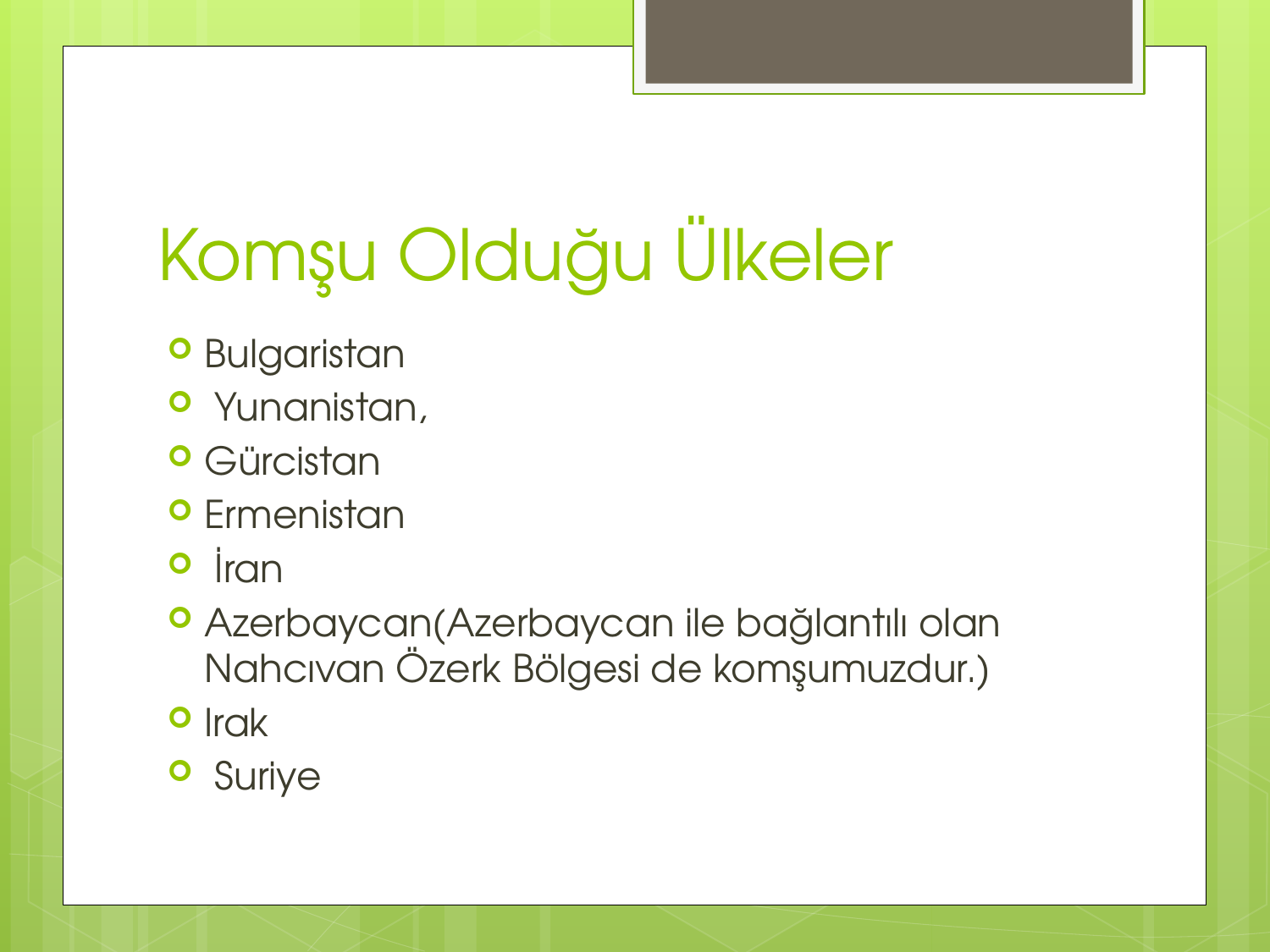

# Komşu Olduğu Ülkeler
Bulgaristan
 Yunanistan,
Gürcistan
Ermenistan
 İran
Azerbaycan(Azerbaycan ile bağlantılı olan Nahcıvan Özerk Bölgesi de komşumuzdur.)
Irak
 Suriye